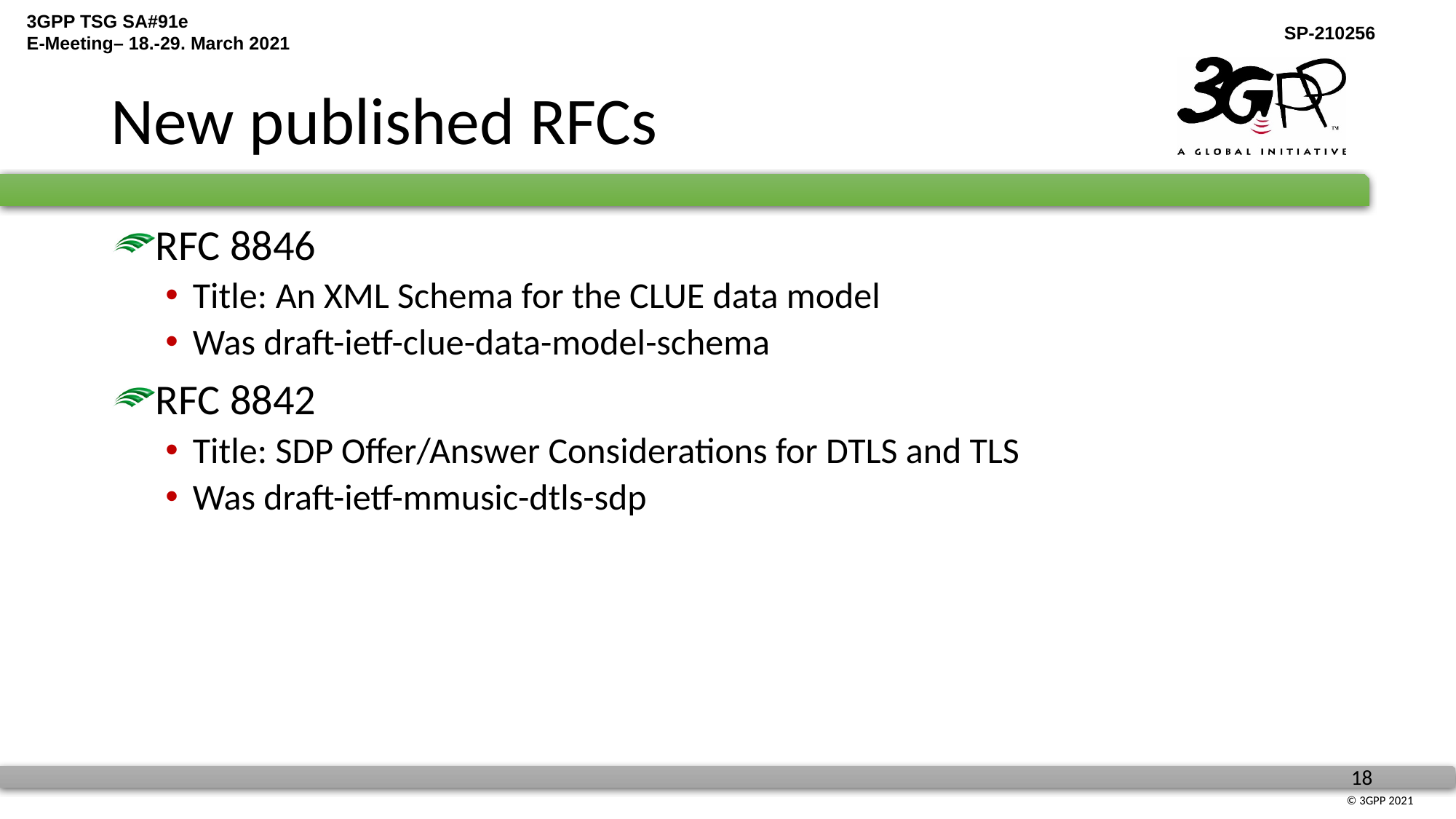

# New published RFCs
RFC 8846
Title: An XML Schema for the CLUE data model
Was draft-ietf-clue-data-model-schema
RFC 8842
Title: SDP Offer/Answer Considerations for DTLS and TLS
Was draft-ietf-mmusic-dtls-sdp